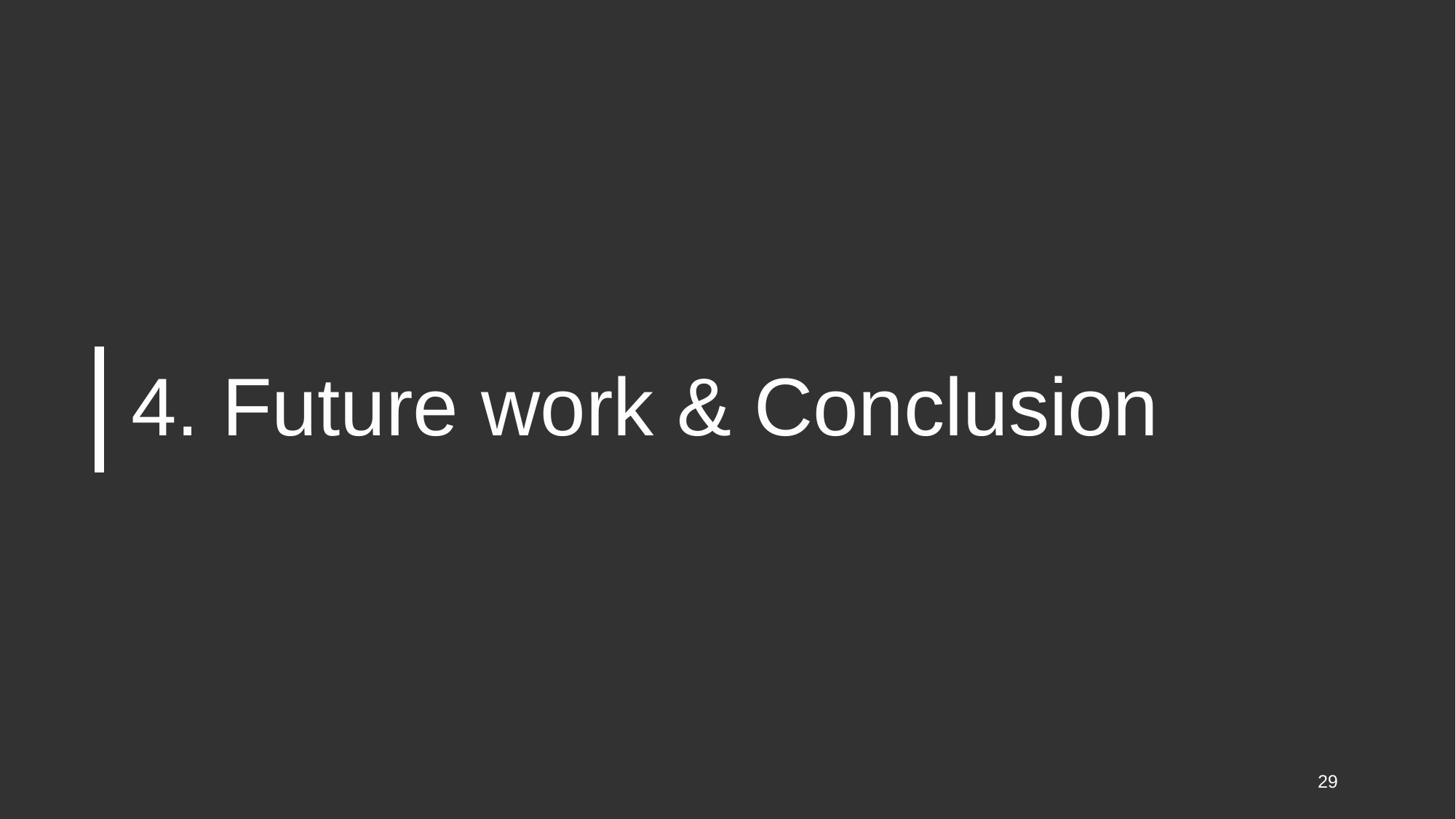

# 4. Future work & Conclusion
29